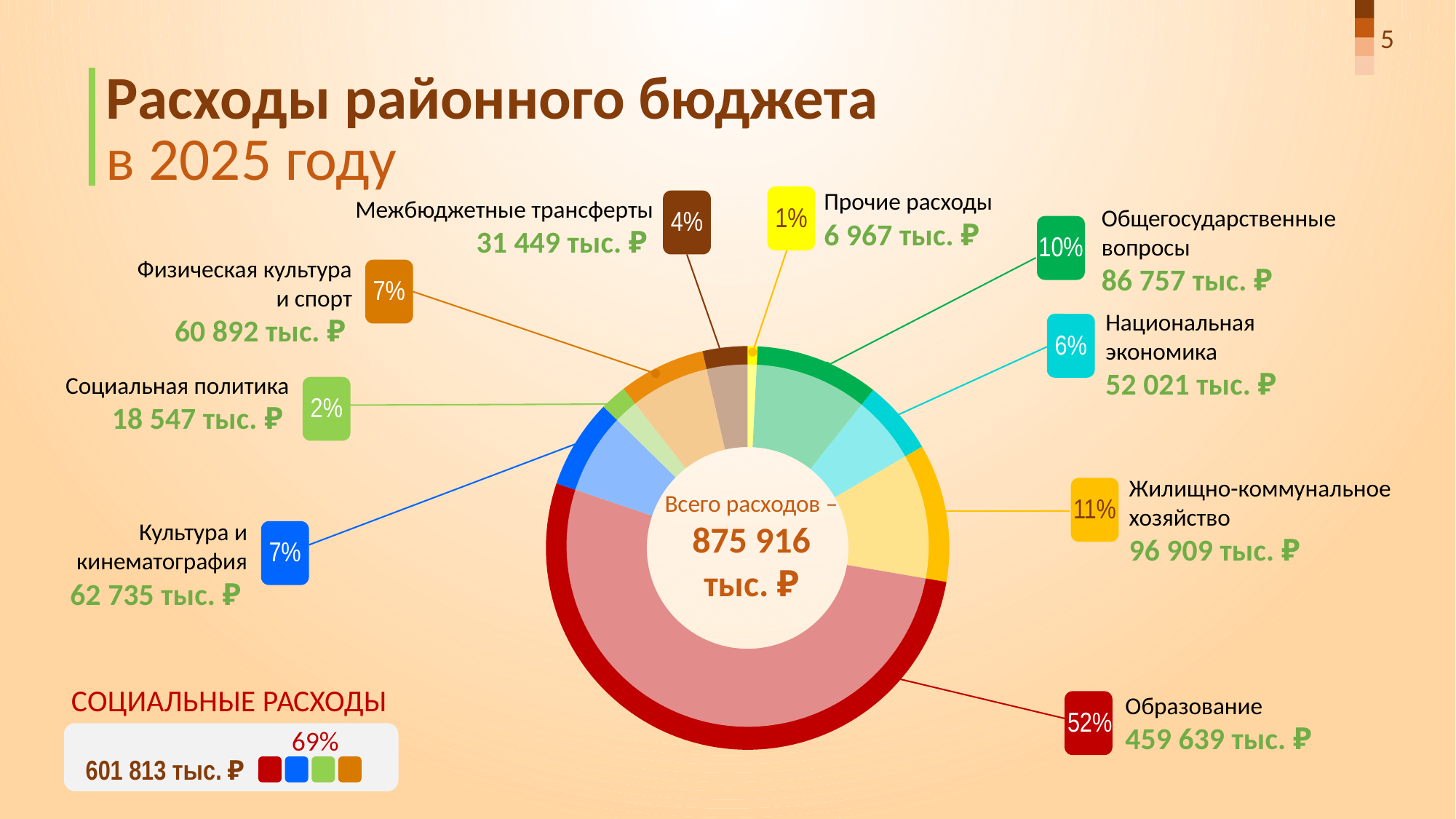

5
Расходы районного бюджета
в 2025 году

Прочие расходы
6 967 тыс. ₽

1%
Межбюджетные трансферты
31 449 тыс. ₽

4%
Общегосударственные вопросы
86 757 тыс. ₽

10%
Физическая культура и спорт
60 892 тыс. ₽

7%

### Chart

| Category | Основные направления расходов краевого бюджета на 2012 год |
|---|---|
| Прочие расходы | 6967.0 |
| Общегосударственные вопросы | 86757.0 |
| Национальная экономика | 52021.0 |
| Жилищно-коммунальное хозяйство | 96909.0 |
| Образование | 459639.0 |
| Культура и кинематография | 62735.0 |
| Социальная политика | 18547.0 |
| Физическая культура и спорт | 60892.0 |
| Межбюджетные трансферты | 31449.0 |
Национальная экономика
52 021 тыс. ₽

6%
Социальная политика
18 547 тыс. ₽

2%
Жилищно-коммунальное хозяйство
96 909 тыс. ₽

11%
Всего расходов – 875 916 тыс. ₽
Культура и кинематография
62 735 тыс. ₽

7%
СОЦИАЛЬНЫЕ РАСХОДЫ
Образование
459 639 тыс. ₽

52%
69%

601 813 тыс. ₽